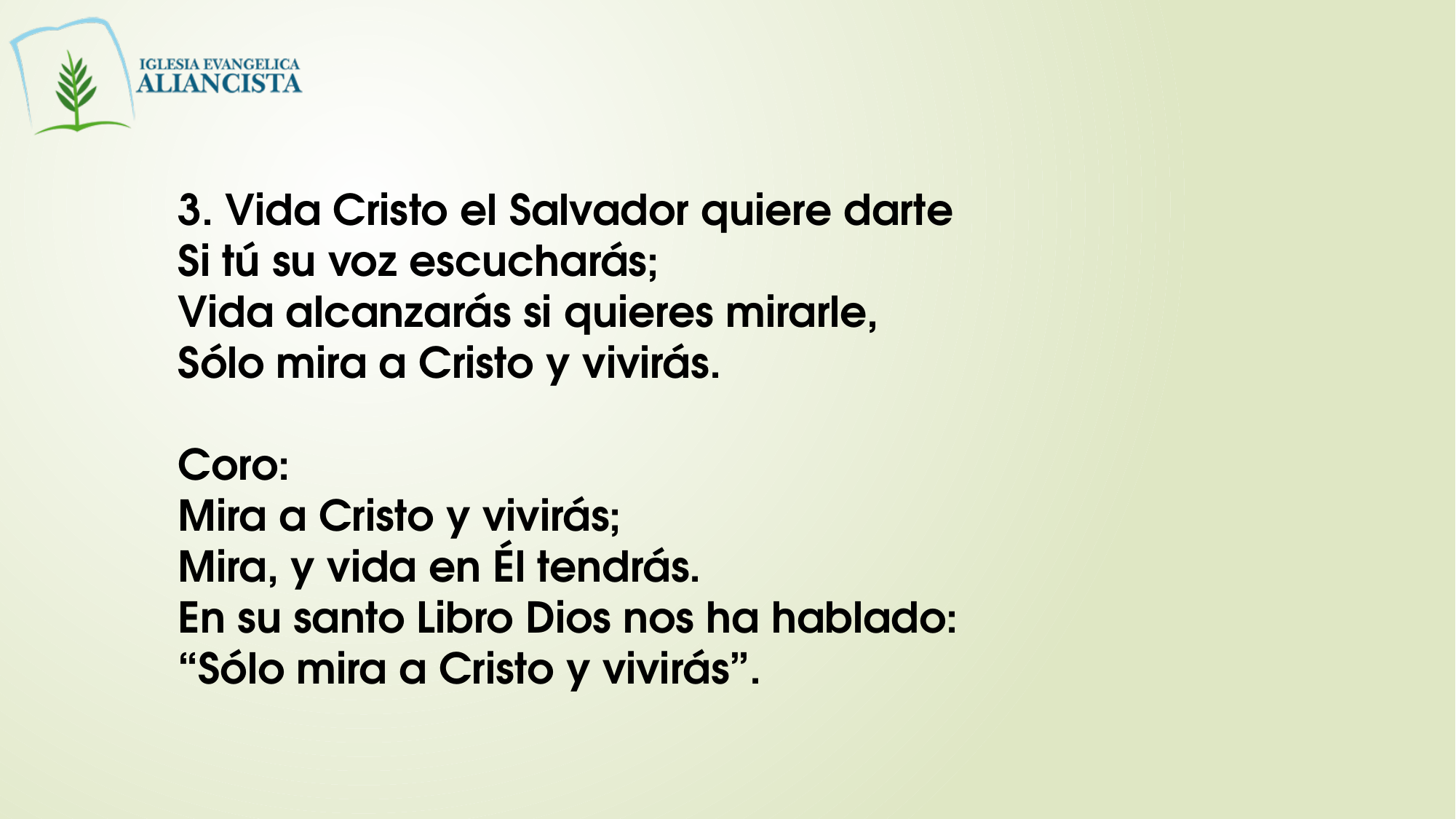

3. Vida Cristo el Salvador quiere darte
Si tú su voz escucharás;
Vida alcanzarás si quieres mirarle,
Sólo mira a Cristo y vivirás.

Coro:
Mira a Cristo y vivirás;
Mira, y vida en Él tendrás.
En su santo Libro Dios nos ha hablado:
“Sólo mira a Cristo y vivirás”.